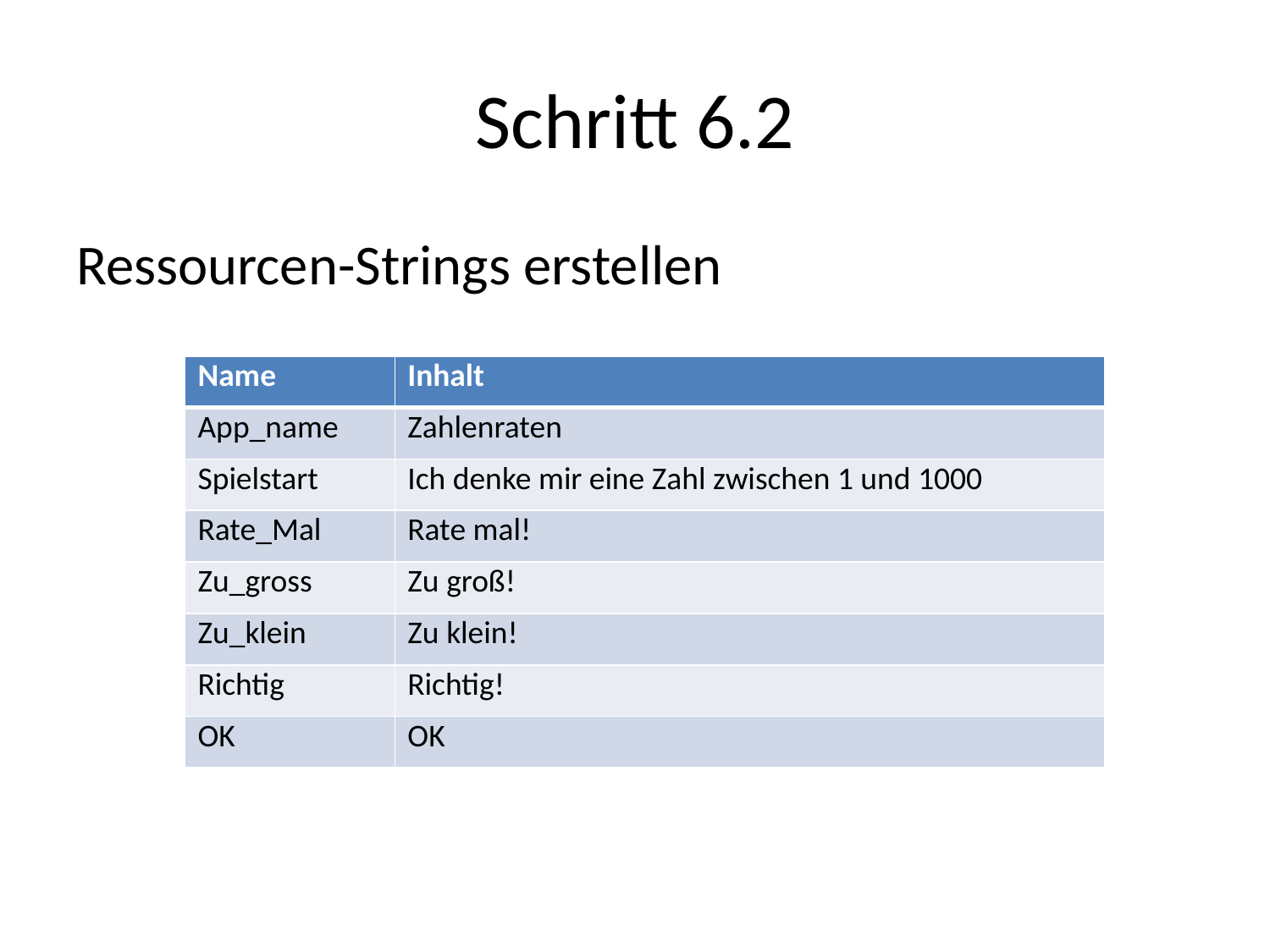

# Schritt 6.2
Ressourcen-Strings erstellen

| Name | Inhalt |
| --- | --- |
| App\_name | Zahlenraten |
| Spielstart | Ich denke mir eine Zahl zwischen 1 und 1000 |
| Rate\_Mal | Rate mal! |
| Zu\_gross | Zu groß! |
| Zu\_klein | Zu klein! |
| Richtig | Richtig! |
| OK | OK |